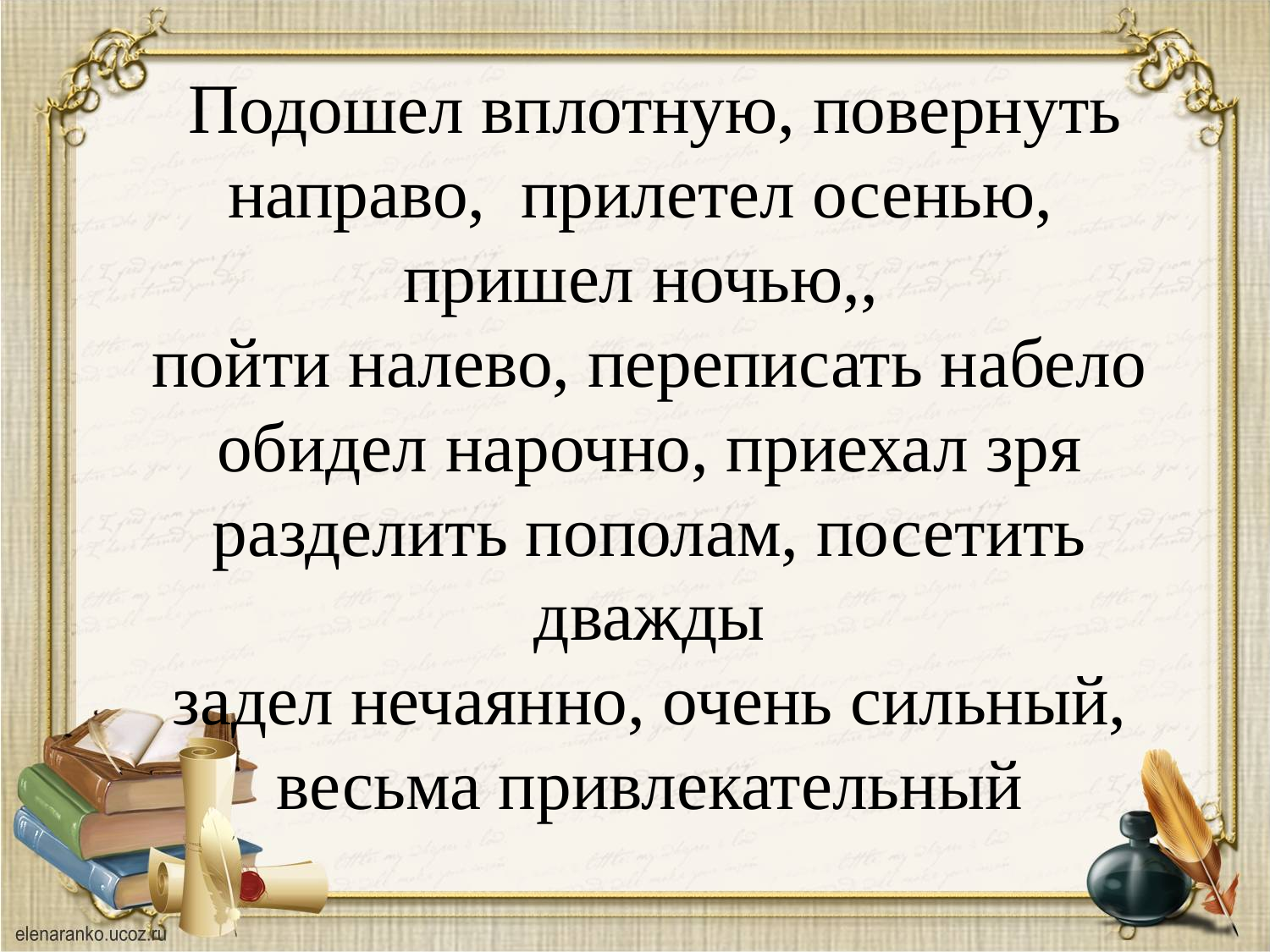

Подошел вплотную, повернуть направо,  прилетел осенью,
пришел ночью,,
пойти налево, переписать набело
обидел нарочно, приехал зря
разделить пополам, посетить дважды
задел нечаянно, очень сильный, весьма привлекательный